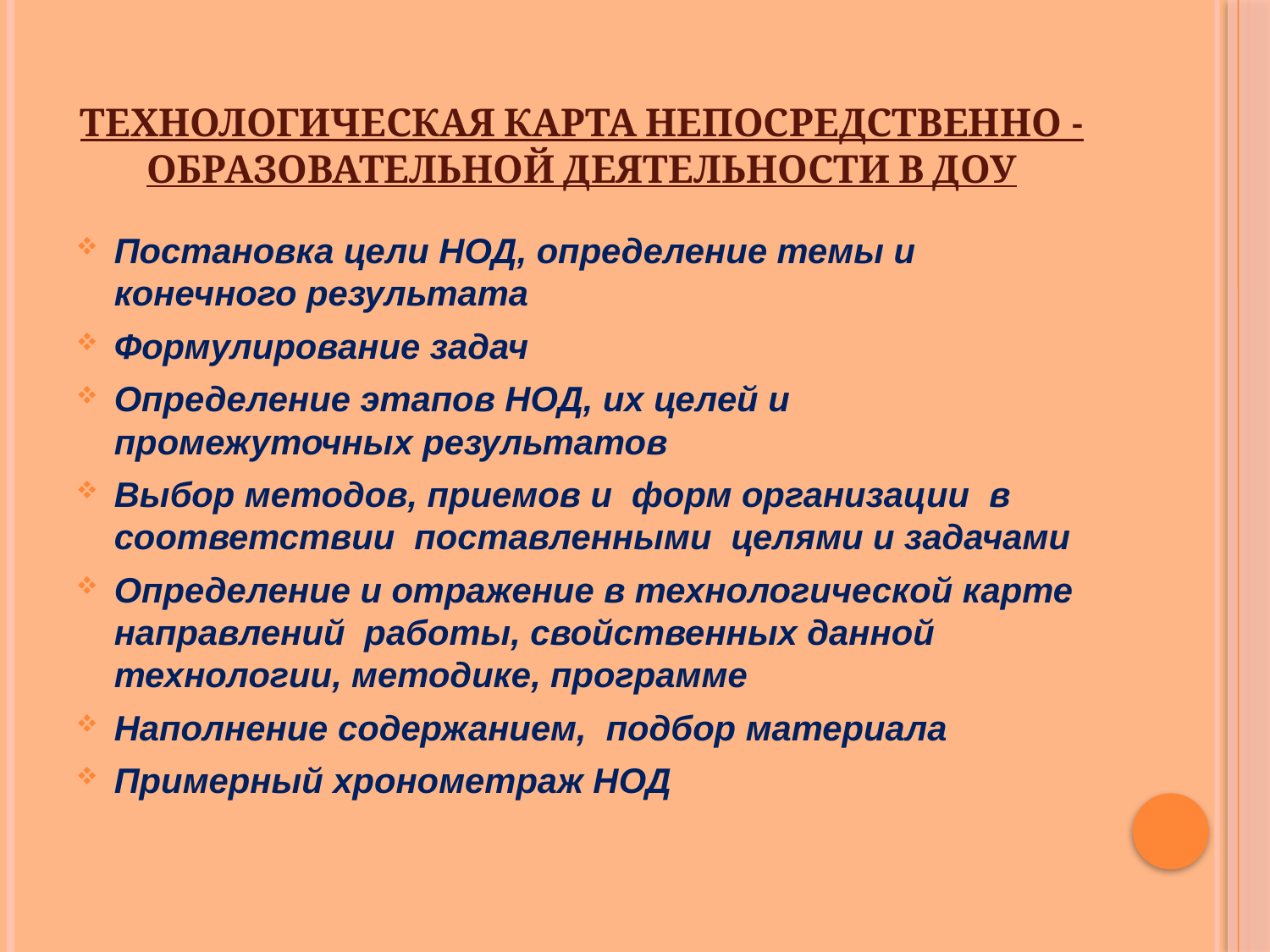

# Технологическая карта непосредственно -образовательной деятельности в ДОУ
Постановка цели НОД, определение темы и конечного результата
Формулирование задач
Определение этапов НОД, их целей и промежуточных результатов
Выбор методов, приемов и  форм организации  в соответствии  поставленными  целями и задачами
Определение и отражение в технологической карте направлений  работы, свойственных данной технологии, методике, программе
Наполнение содержанием,  подбор материала
Примерный хронометраж НОД